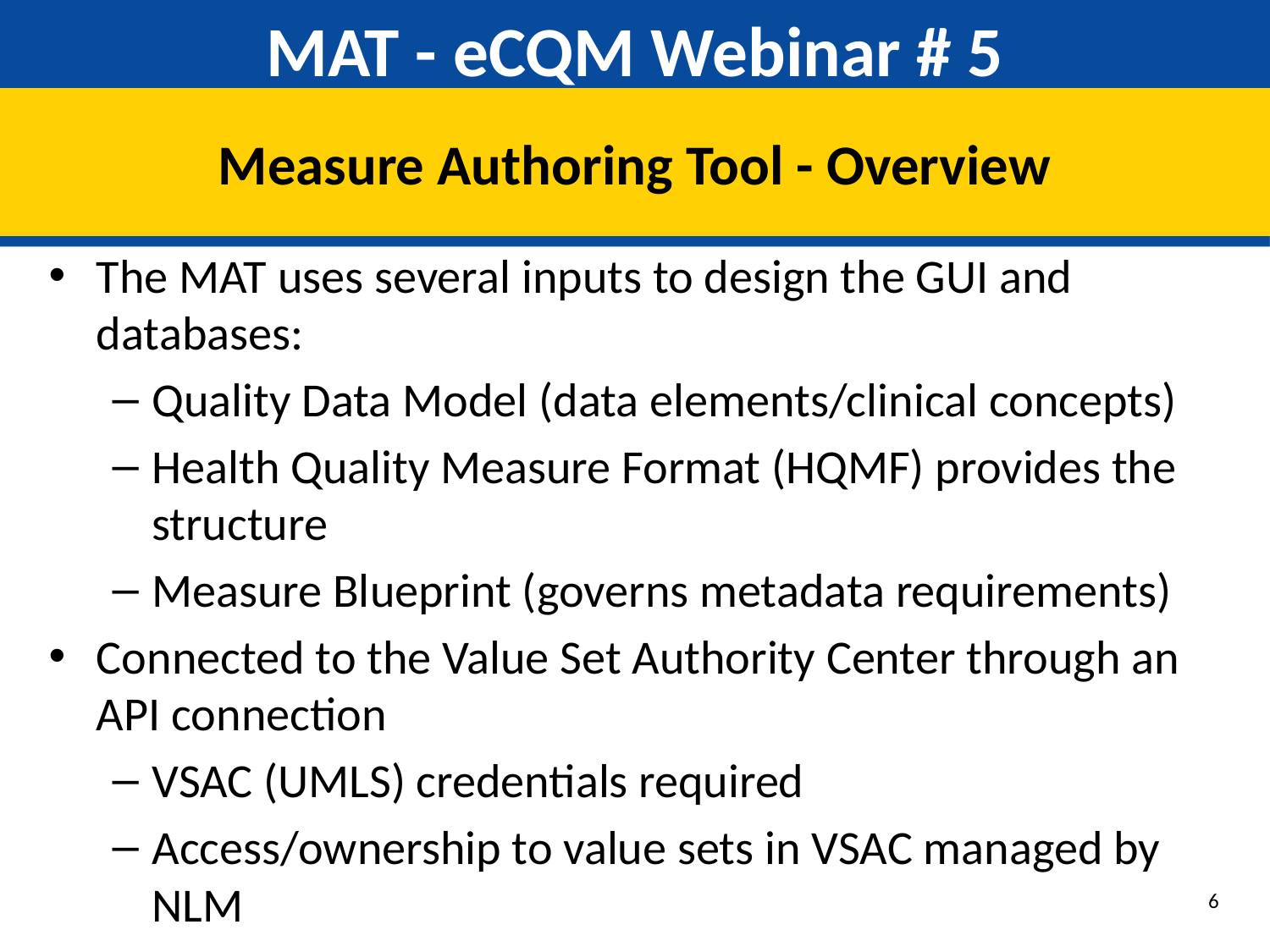

# MAT - eCQM Webinar # 5
Measure Authoring Tool - Overview
The MAT uses several inputs to design the GUI and databases:
Quality Data Model (data elements/clinical concepts)
Health Quality Measure Format (HQMF) provides the structure
Measure Blueprint (governs metadata requirements)
Connected to the Value Set Authority Center through an API connection
VSAC (UMLS) credentials required
Access/ownership to value sets in VSAC managed by NLM